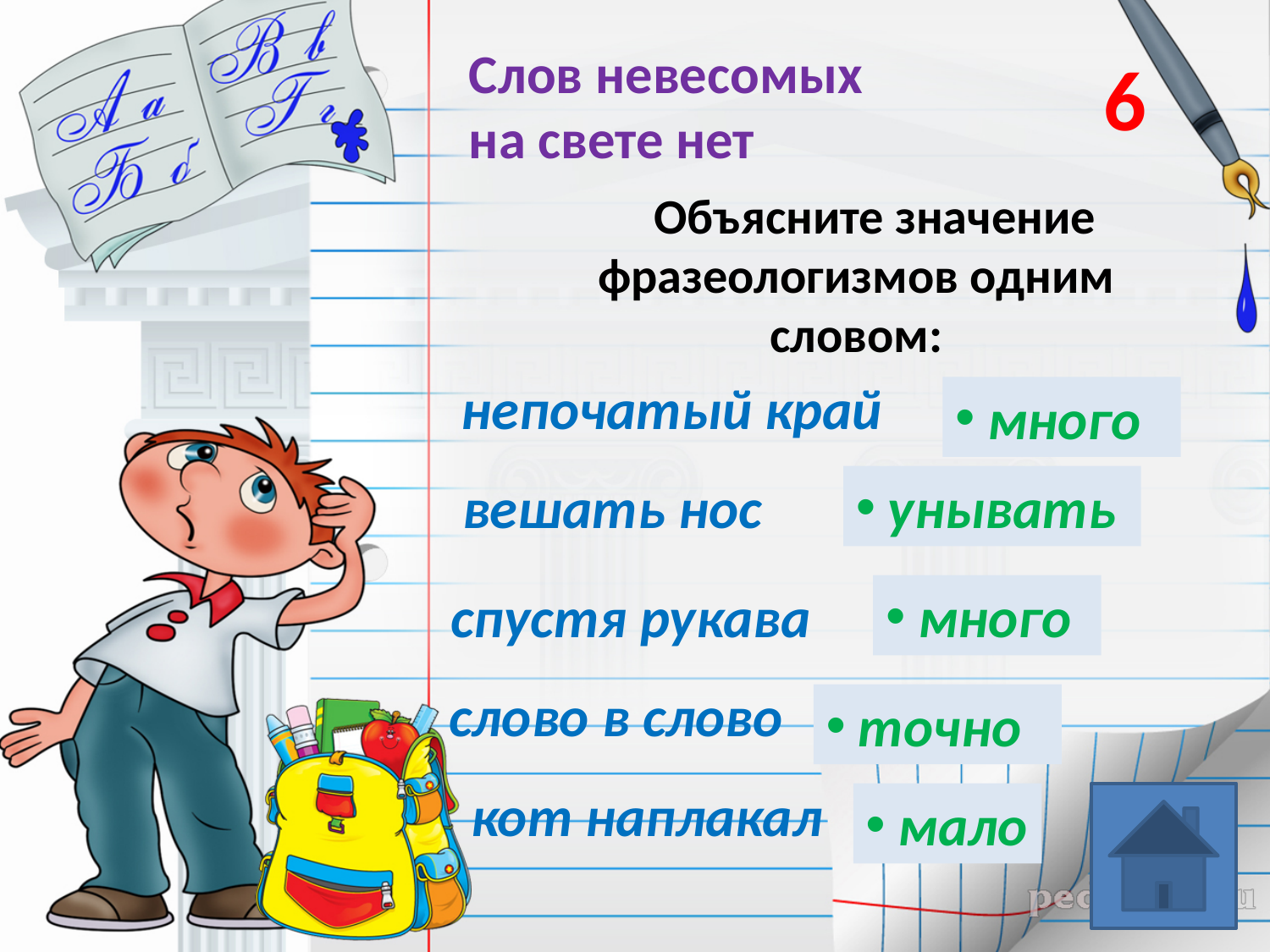

6
# Слов невесомых на свете нет
Объясните значение фразеологизмов одним словом:

непочатый край
 много
вешать нос
 унывать
спустя рукава
 много
слово в слово
 точно
кот наплакал
 мало